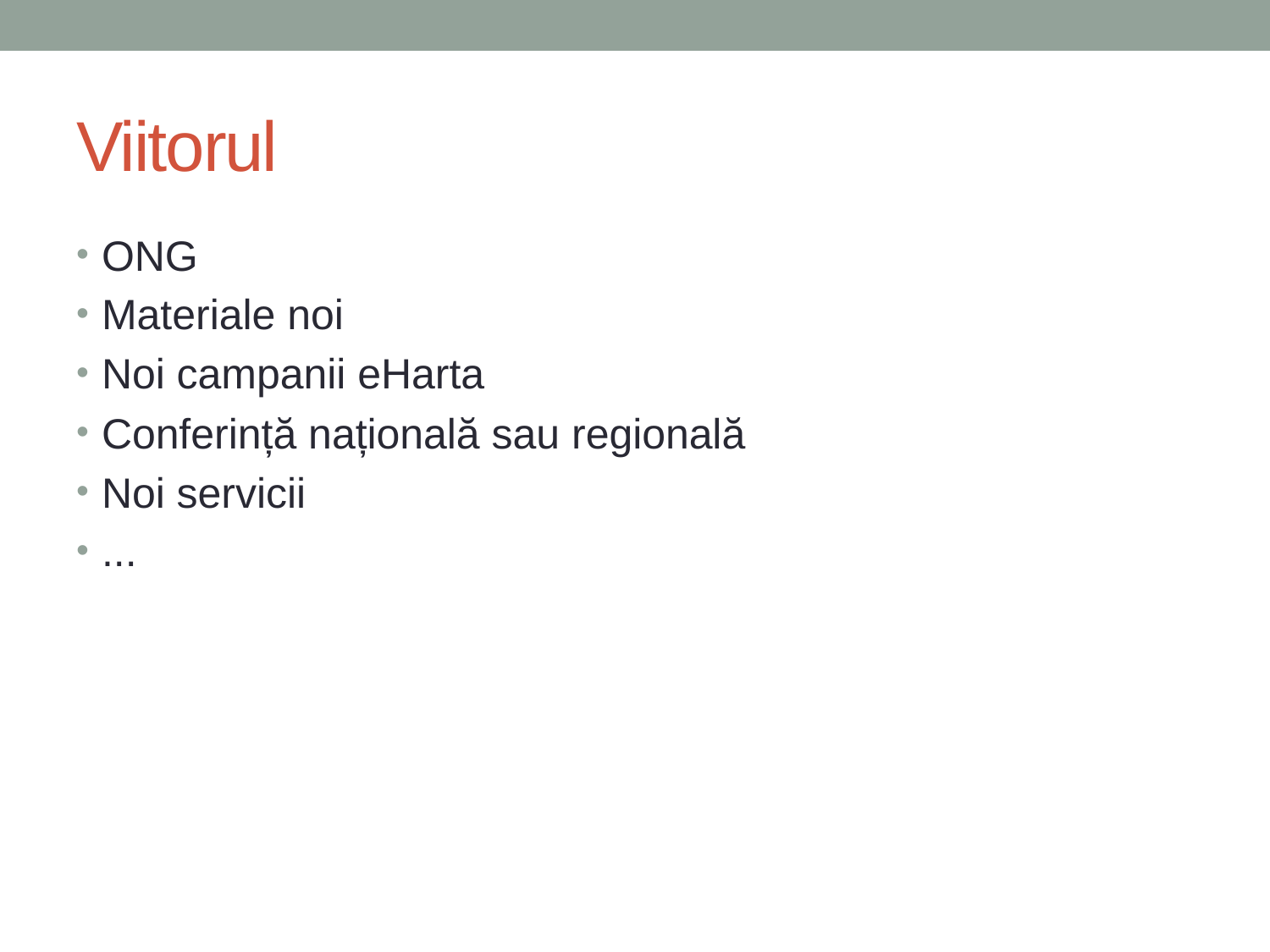

# Viitorul
ONG
Materiale noi
Noi campanii eHarta
Conferință națională sau regională
Noi servicii
...